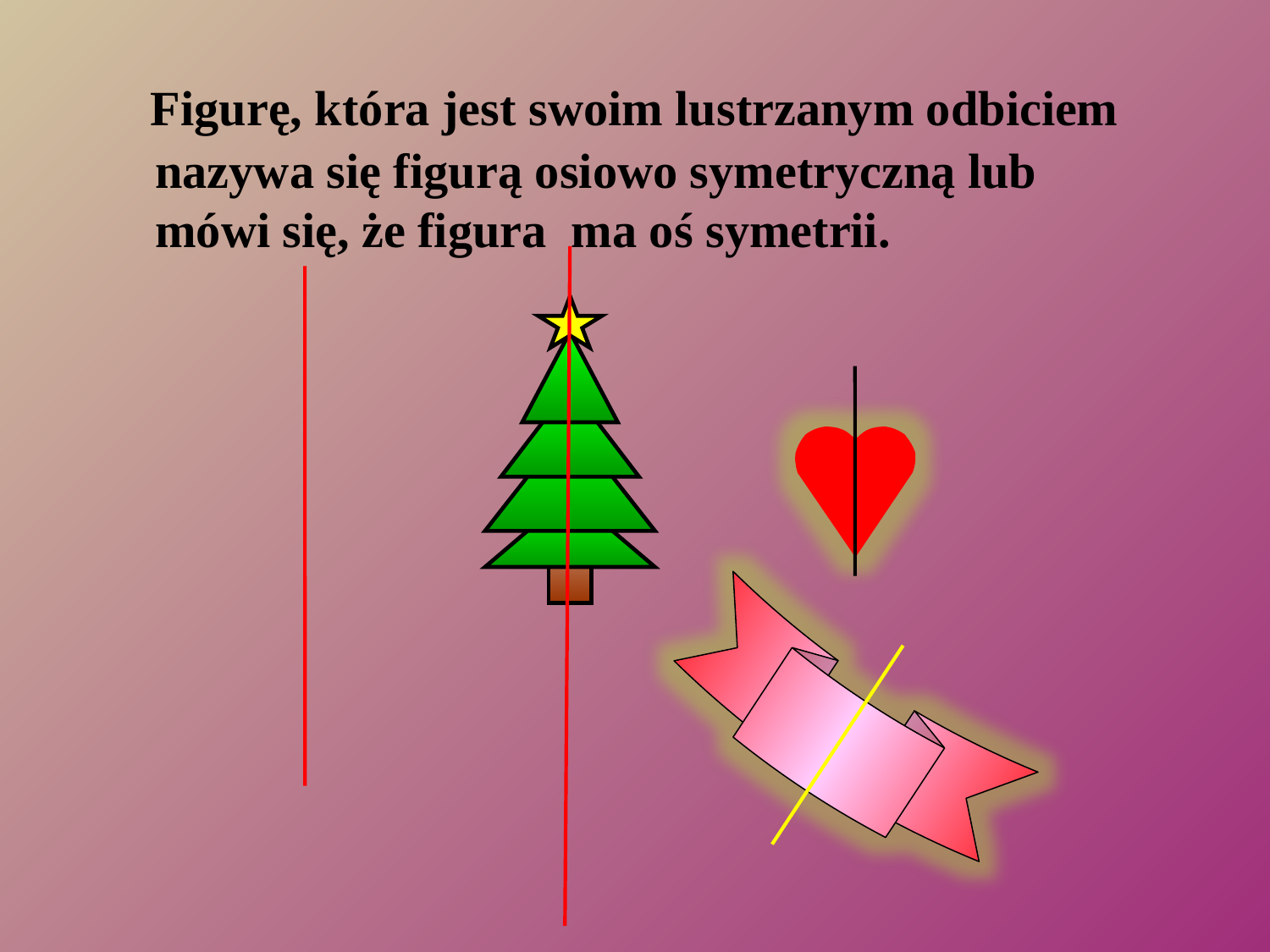

Figurę, która jest swoim lustrzanym odbiciem nazywa się figurą osiowo symetryczną lub mówi się, że figura  ma oś symetrii.